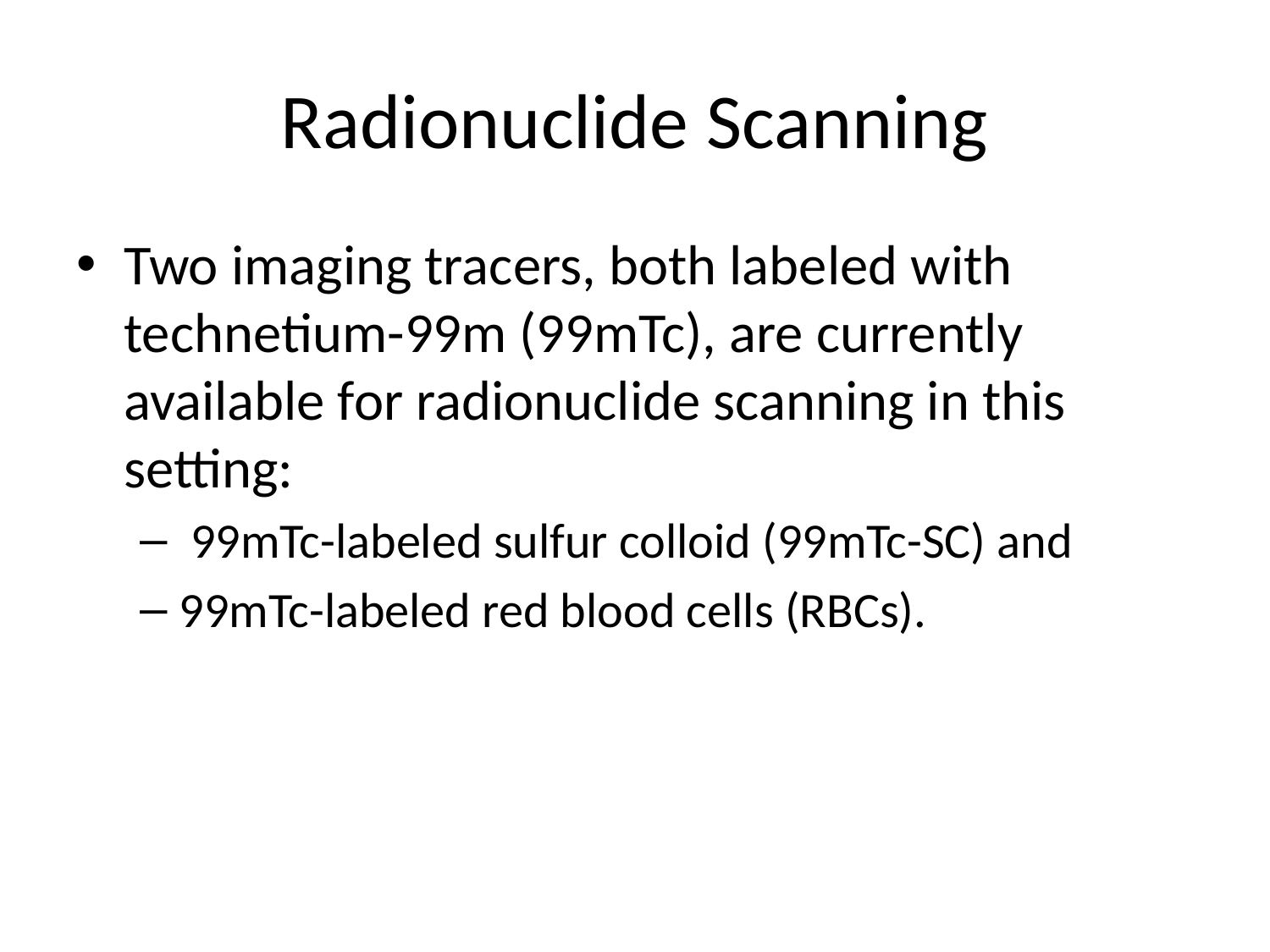

# Radionuclide Scanning
Two imaging tracers, both labeled with technetium-99m (99mTc), are currently available for radionuclide scanning in this setting:
 99mTc-labeled sulfur colloid (99mTc-SC) and
99mTc-labeled red blood cells (RBCs).